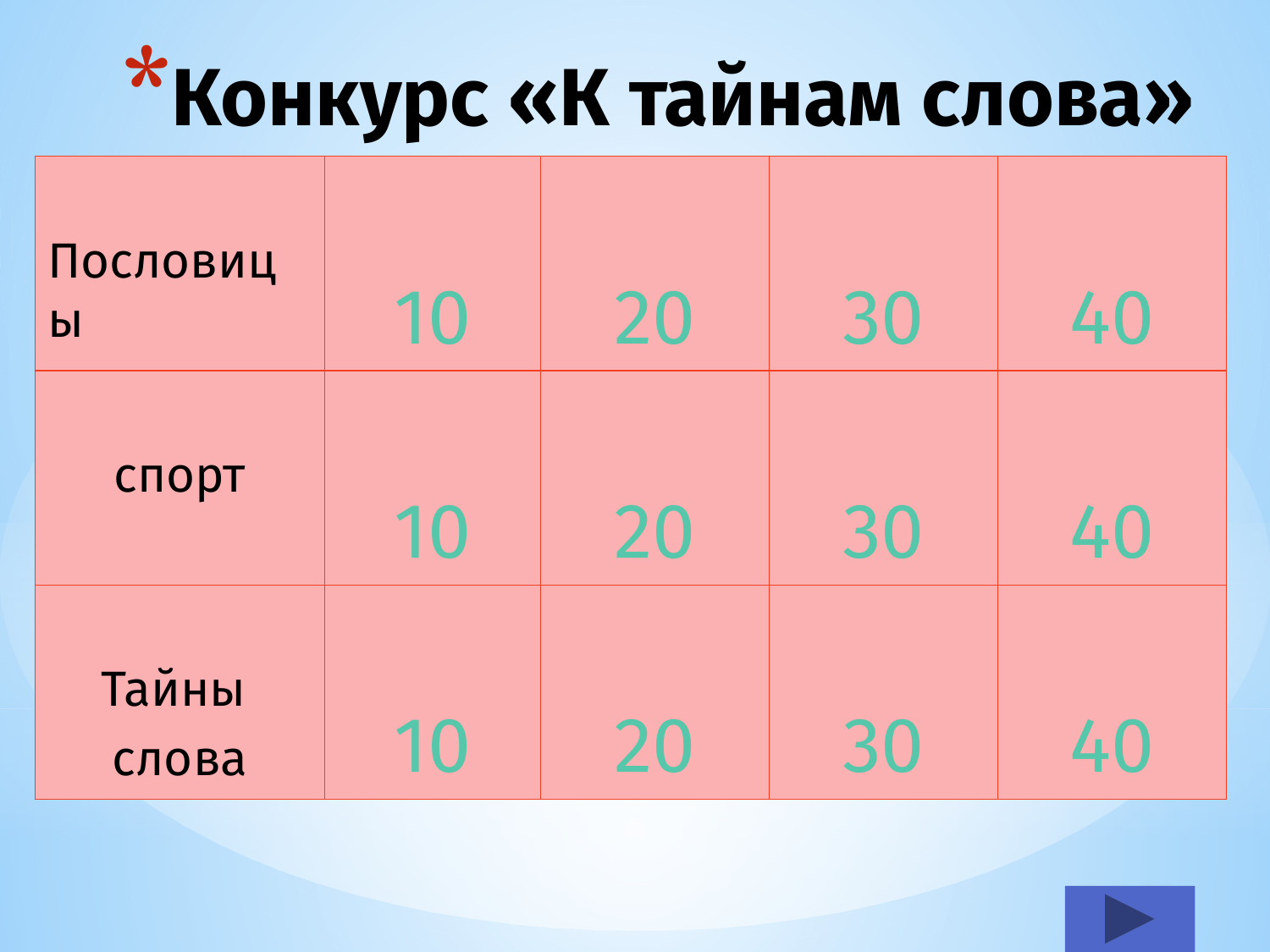

# Конкурс «К тайнам слова»
| Пословицы | 10 | 20 | 30 | 40 |
| --- | --- | --- | --- | --- |
| спорт | 10 | 20 | 30 | 40 |
| Тайны слова | 10 | 20 | 30 | 40 |